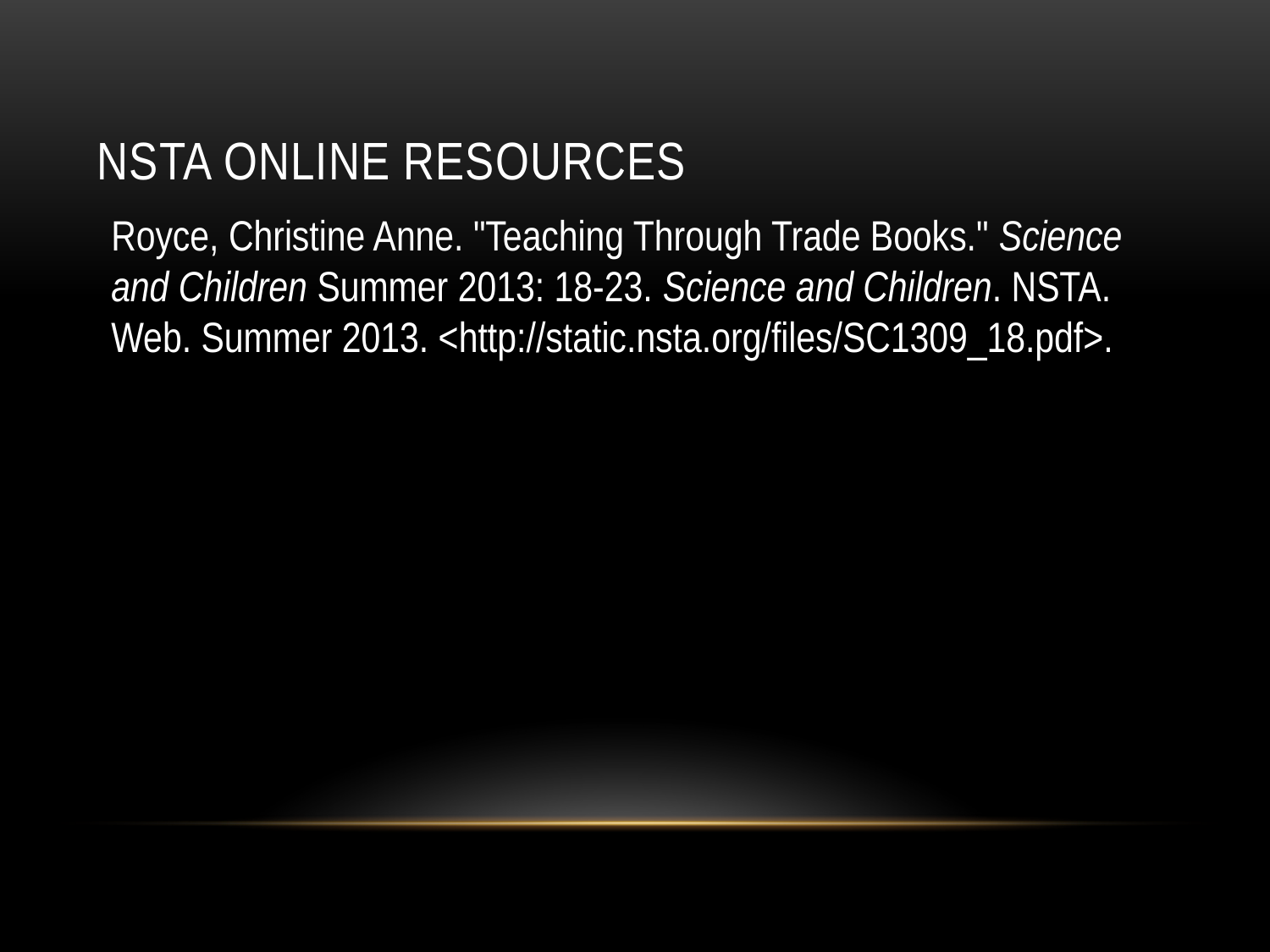

# NSTA Online Resources
Royce, Christine Anne. "Teaching Through Trade Books." Science and Children Summer 2013: 18-23. Science and Children. NSTA. Web. Summer 2013. <http://static.nsta.org/files/SC1309_18.pdf>.